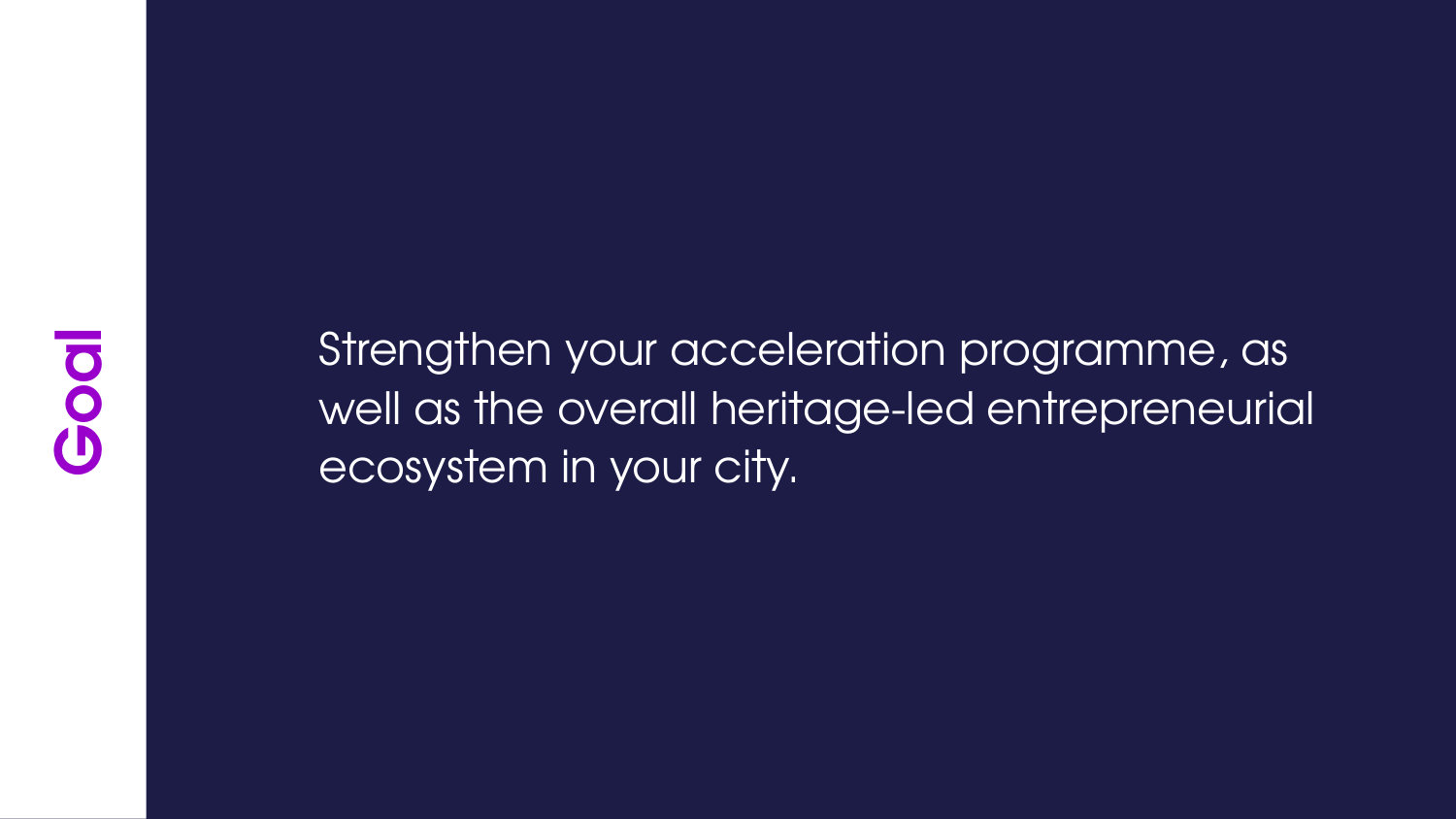

Strengthen your acceleration programme, as well as the overall heritage-led entrepreneurial ecosystem in your city.

# Goal